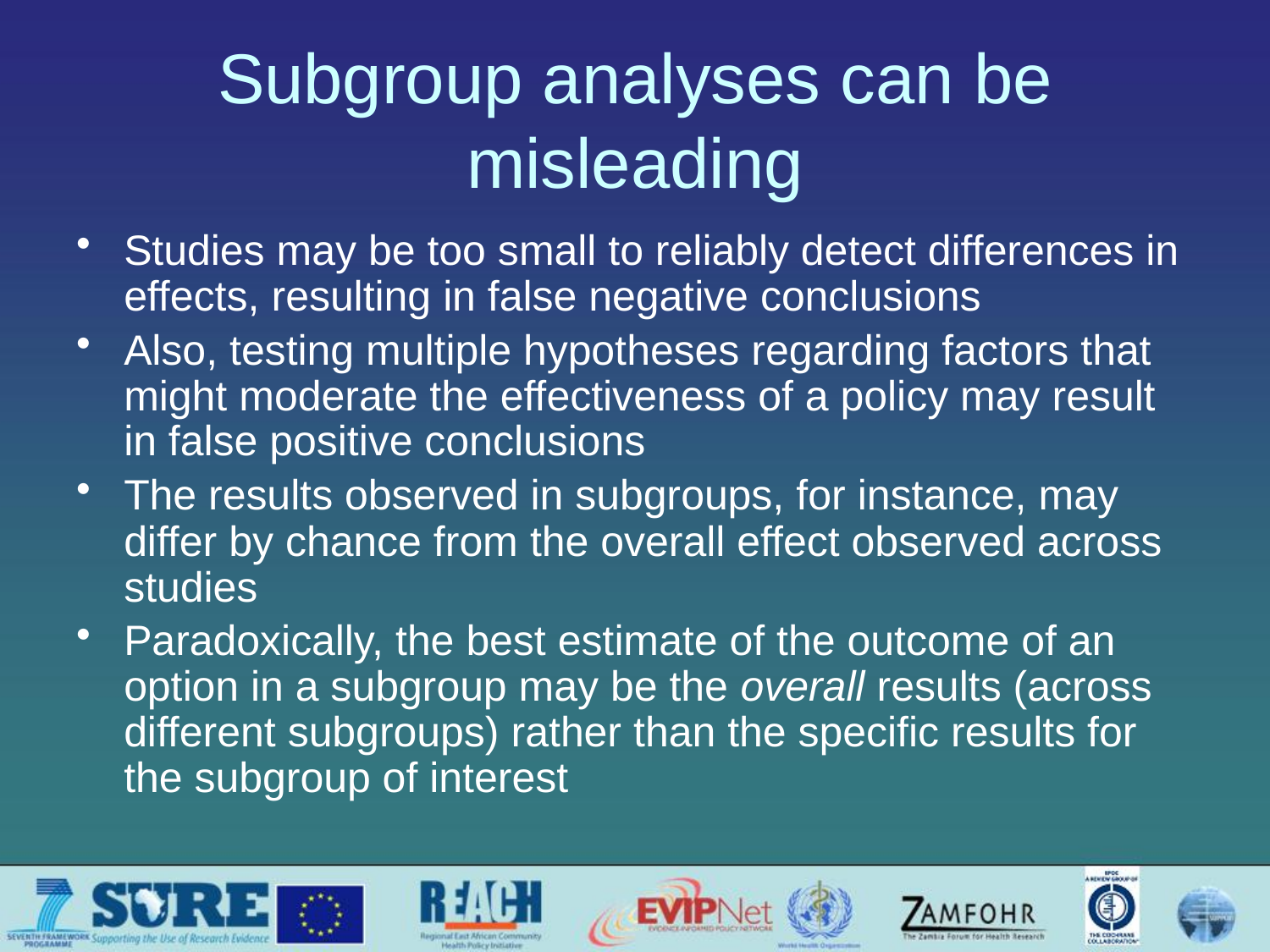

# Subgroup analyses can be misleading
Studies may be too small to reliably detect differences in effects, resulting in false negative conclusions
Also, testing multiple hypotheses regarding factors that might moderate the effectiveness of a policy may result in false positive conclusions
The results observed in subgroups, for instance, may differ by chance from the overall effect observed across studies
Paradoxically, the best estimate of the outcome of an option in a subgroup may be the overall results (across different subgroups) rather than the specific results for the subgroup of interest